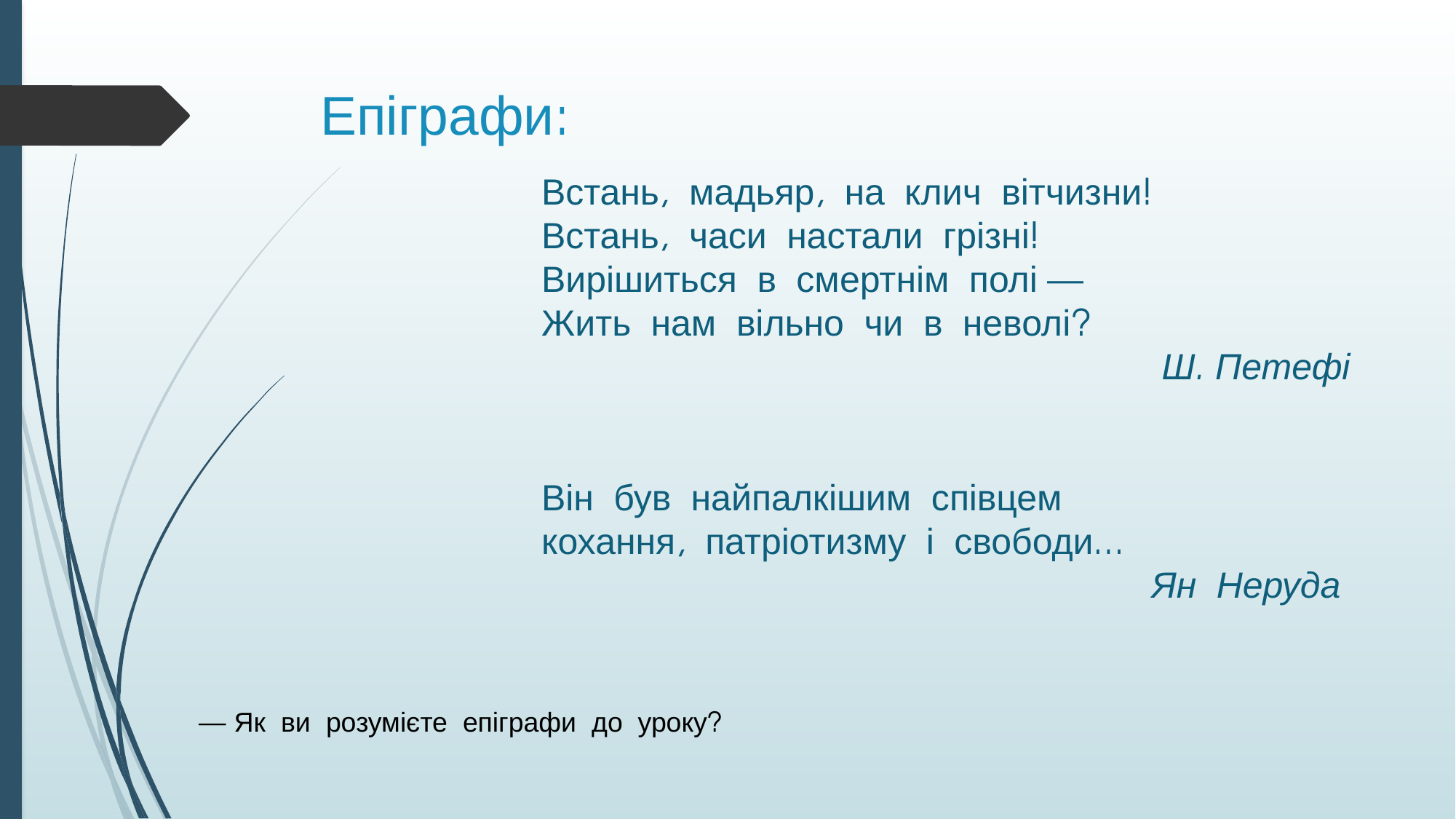

# Епіграфи:
Встань,  мадьяр,  на  клич  вітчизни!
Встань,  часи  настали  грізні!
Вирішиться  в  смертнім  полі —
Жить  нам  вільно  чи  в  неволі?
                                                              Ш. Петефі

Він  був  найпалкішим  співцем
кохання,  патріотизму  і  свободи…
                                                             Ян  Неруда
— Як  ви  розумієте  епіграфи  до  уроку?